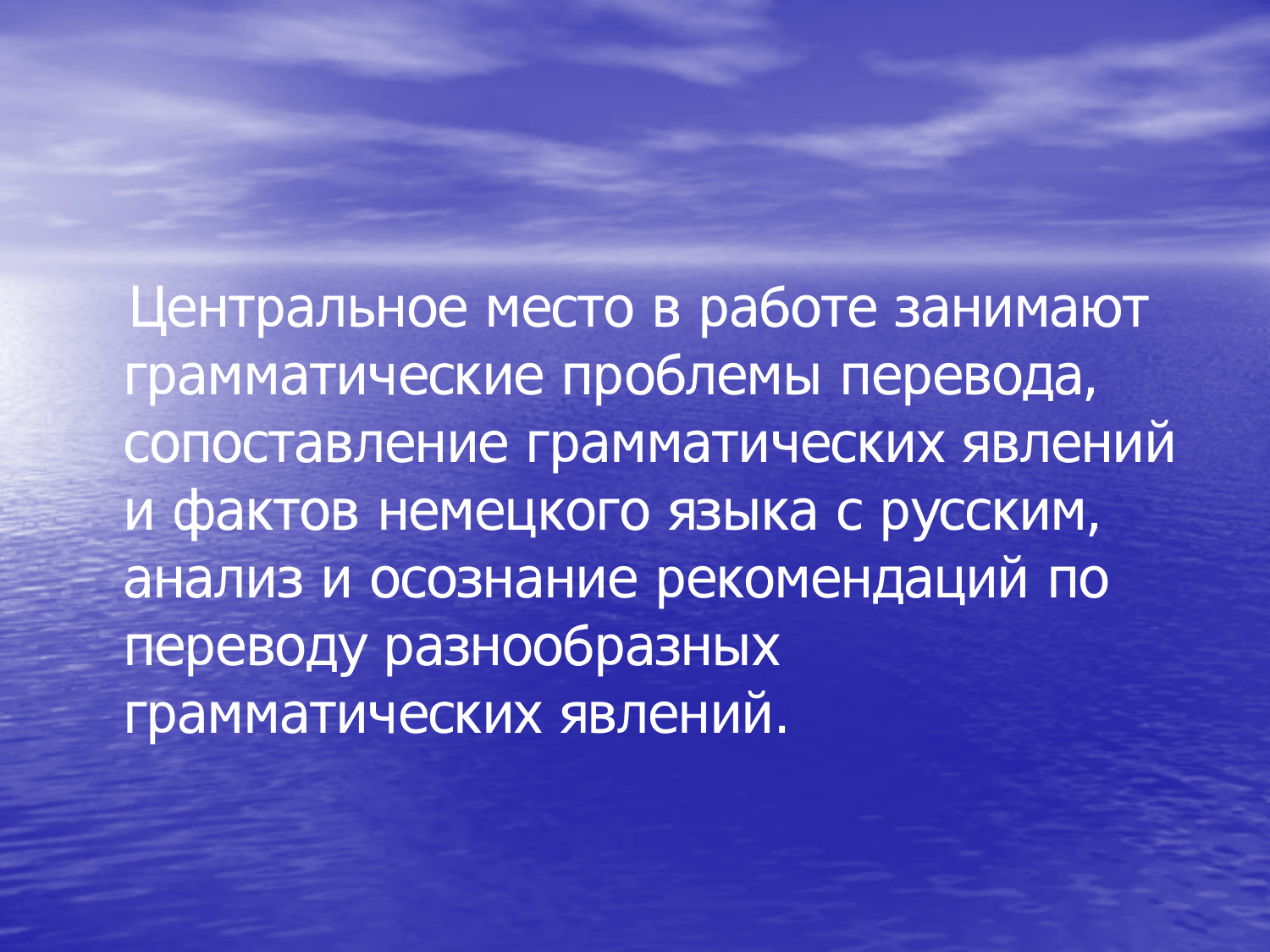

#
   Центральное место в работе занимают грамматические проблемы перевода, сопоставление грамматических явлений и фактов немецкого языка с русским, анализ и осознание рекомендаций по переводу разнообразных грамматических явлений.